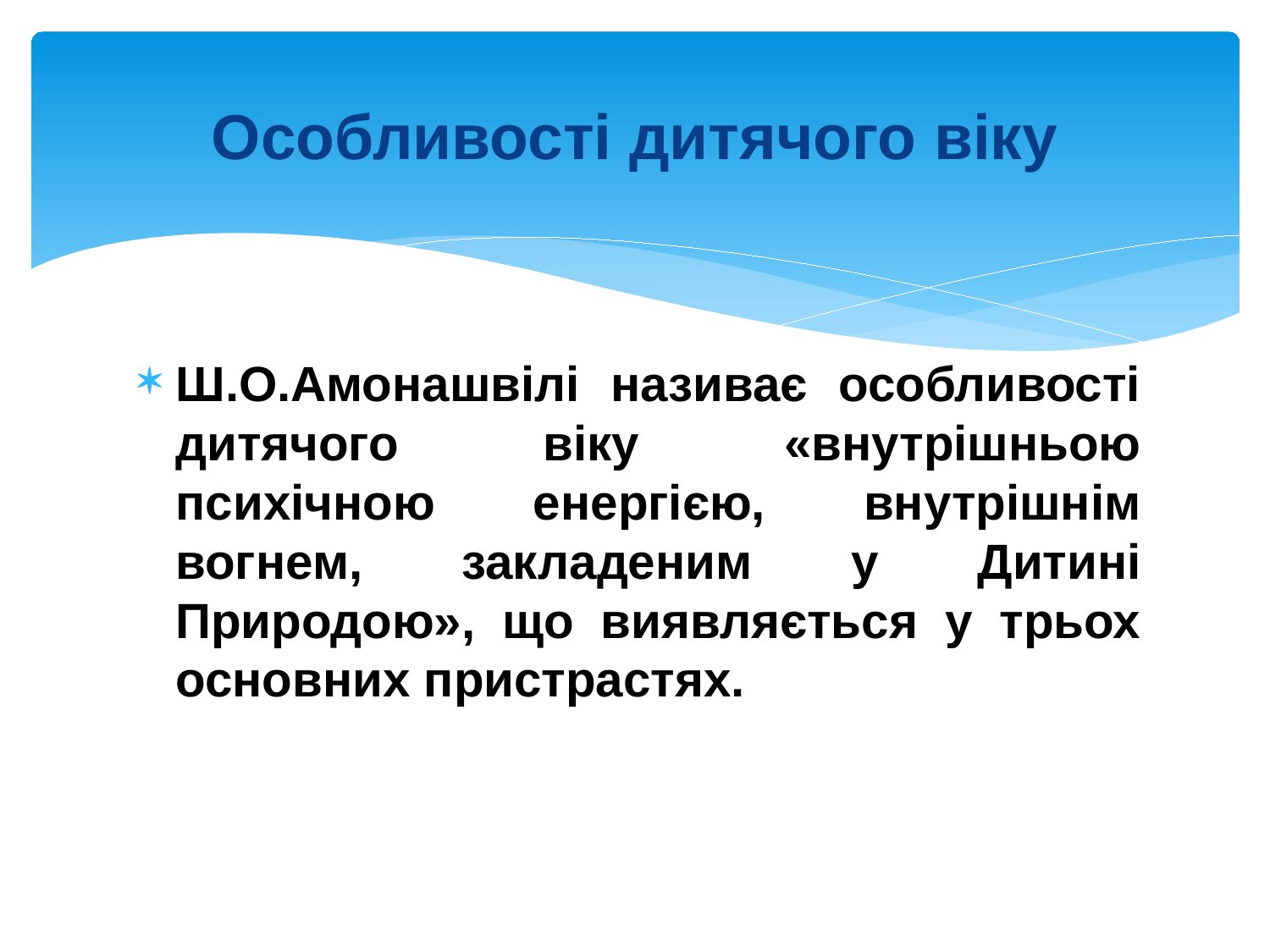

# Особливості дитячого віку
Ш.О.Амонашвілі називає особливості дитячого віку «внутрішньою психічною енергією, внутрішнім вогнем, закладеним у Дитині Природою», що виявляється у трьох основних пристрастях.